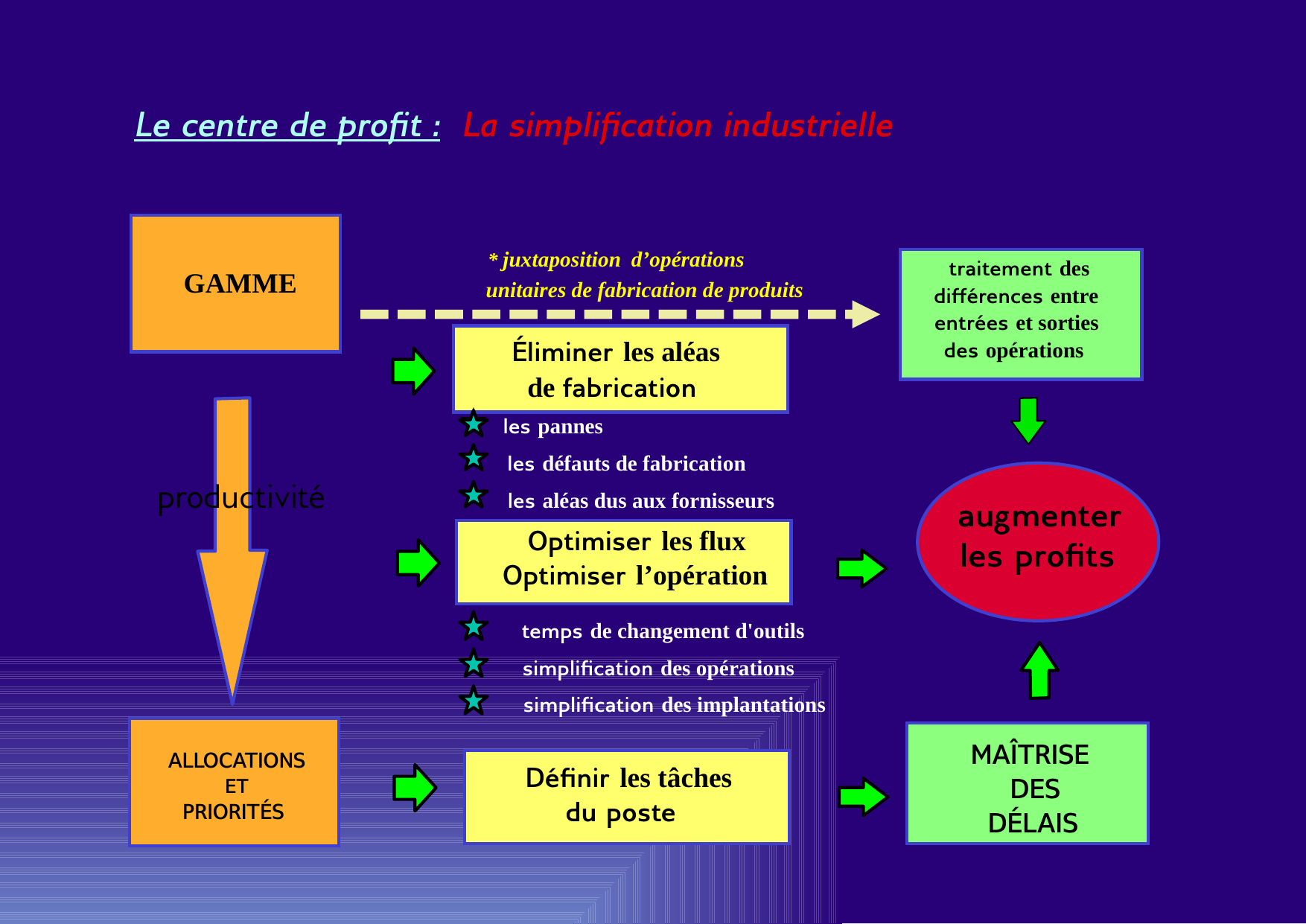

Le centre de profit :  La simplification industrielle

* juxtaposition  d’opérations

traitement des

 GAMME
 unitaires de fabrication de produits
différences entre
entrées et sorties

Éliminer les aléas
des opérations

de fabrication

les pannes

les défauts de fabrication

productivité

les aléas dus aux fornisseurs

augmenter

Optimiser les flux
les profits

Optimiser l’opération

temps de changement d'outils

simplification des opérations

simplification des implantations

MAÎTRISE

ALLOCATIONS

Définir les tâches

DES
ET

du poste
PRIORITÉS
DÉLAIS